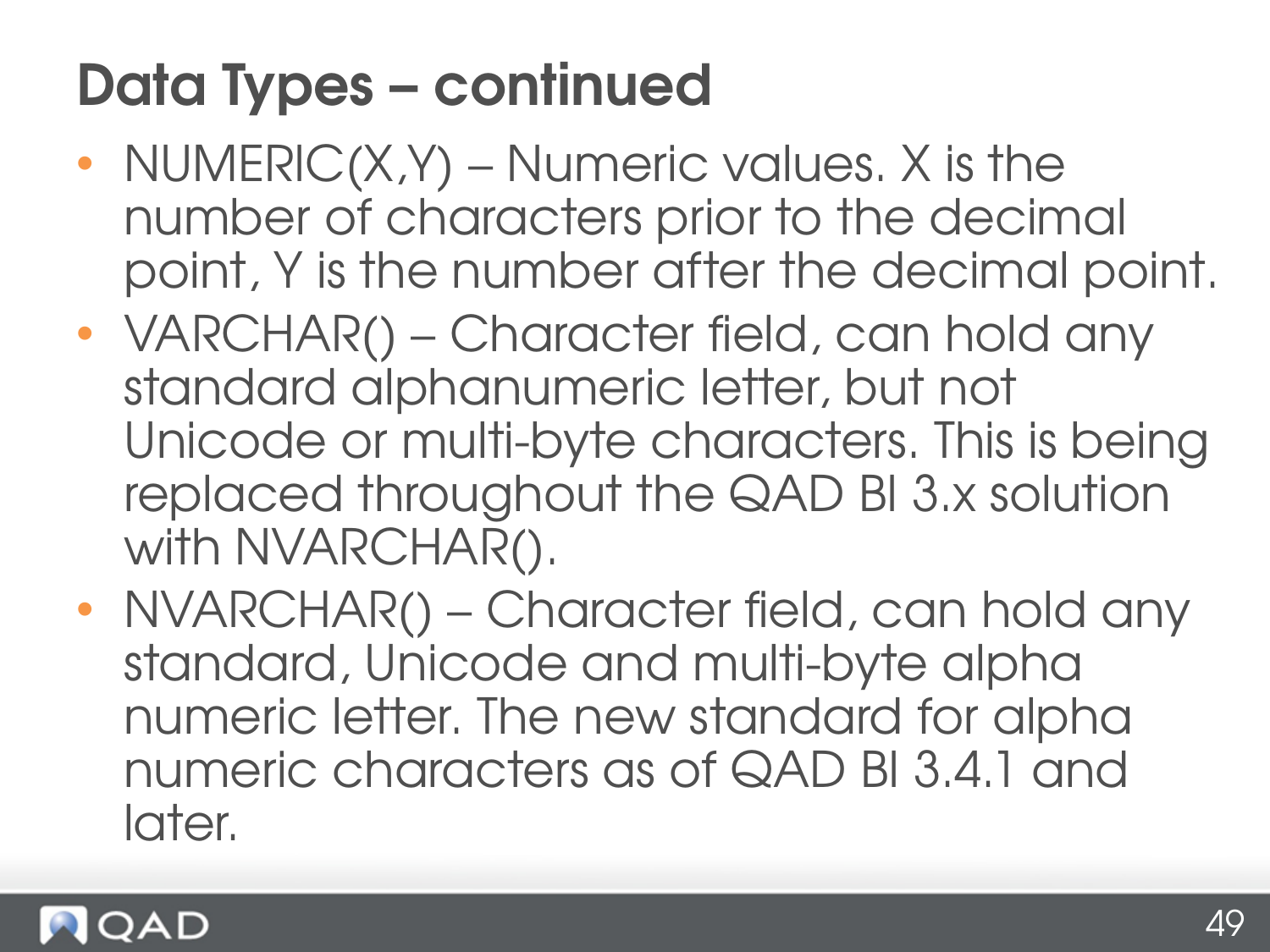

# Data Types – continued
NUMERIC(X,Y) – Numeric values. X is the number of characters prior to the decimal point, Y is the number after the decimal point.
VARCHAR() – Character field, can hold any standard alphanumeric letter, but not Unicode or multi-byte characters. This is being replaced throughout the QAD BI 3.x solution with NVARCHAR().
NVARCHAR() – Character field, can hold any standard, Unicode and multi-byte alpha numeric letter. The new standard for alpha numeric characters as of QAD BI 3.4.1 and later.
49